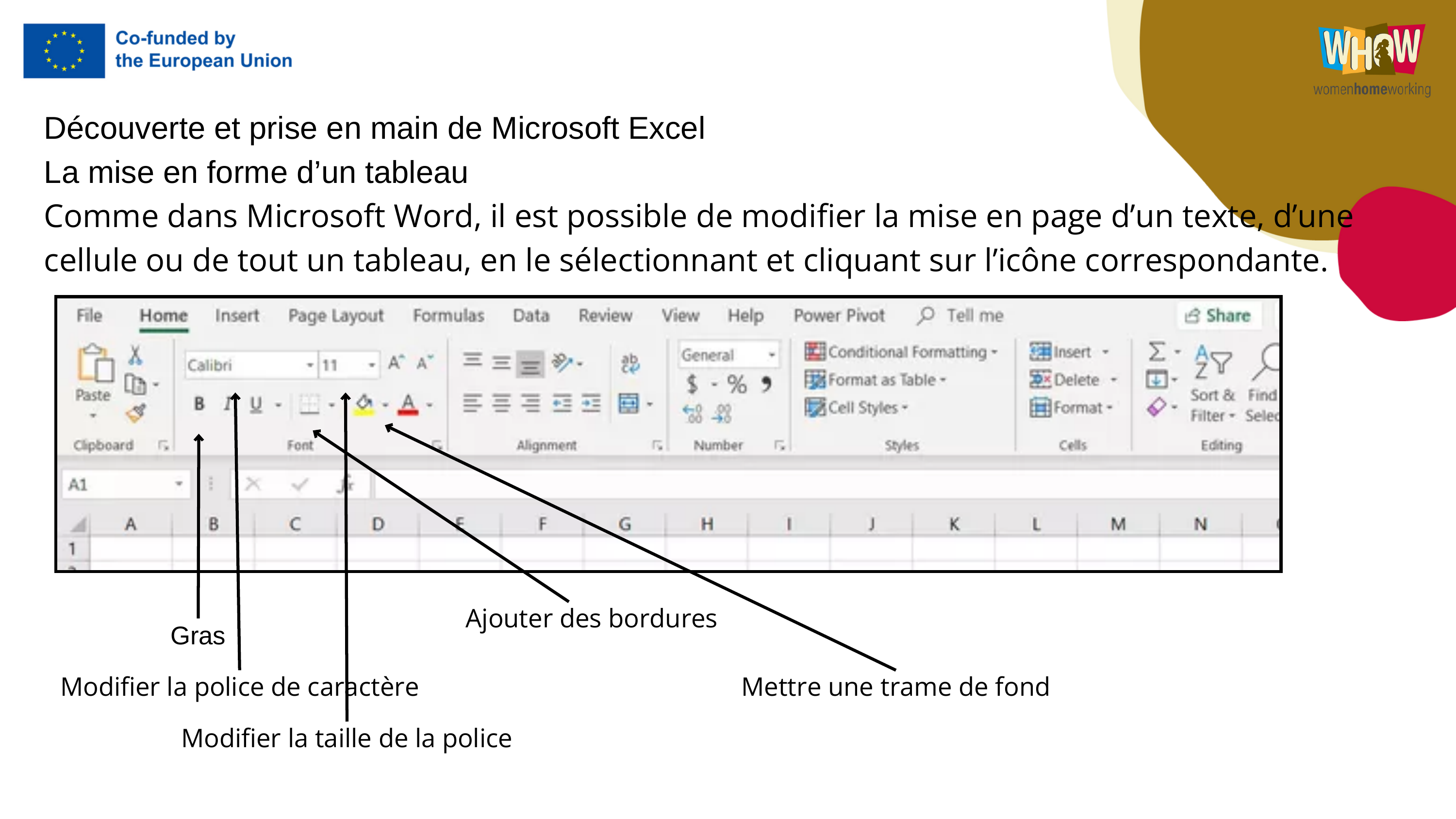

Découverte et prise en main de Microsoft Excel
La mise en forme d’un tableau
Comme dans Microsoft Word, il est possible de modifier la mise en page d’un texte, d’une cellule ou de tout un tableau, en le sélectionnant et cliquant sur l’icône correspondante.

Ajouter des bordures
Gras
Modifier la police de caractère
Mettre une trame de fond
Modifier la taille de la police